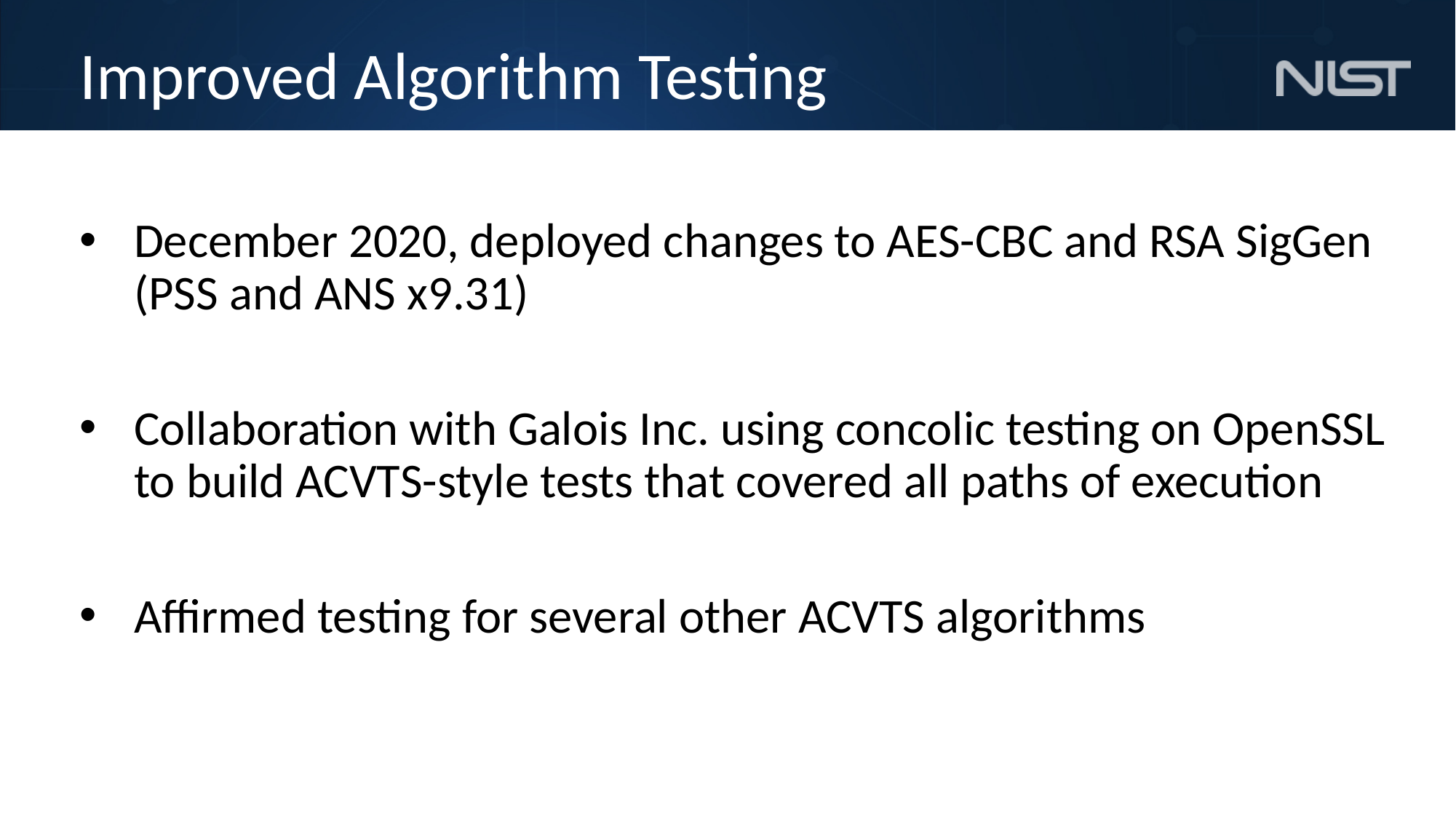

# Improved Algorithm Testing
December 2020, deployed changes to AES-CBC and RSA SigGen (PSS and ANS x9.31)

Collaboration with Galois Inc. using concolic testing on OpenSSL to build ACVTS-style tests that covered all paths of execution

Affirmed testing for several other ACVTS algorithms